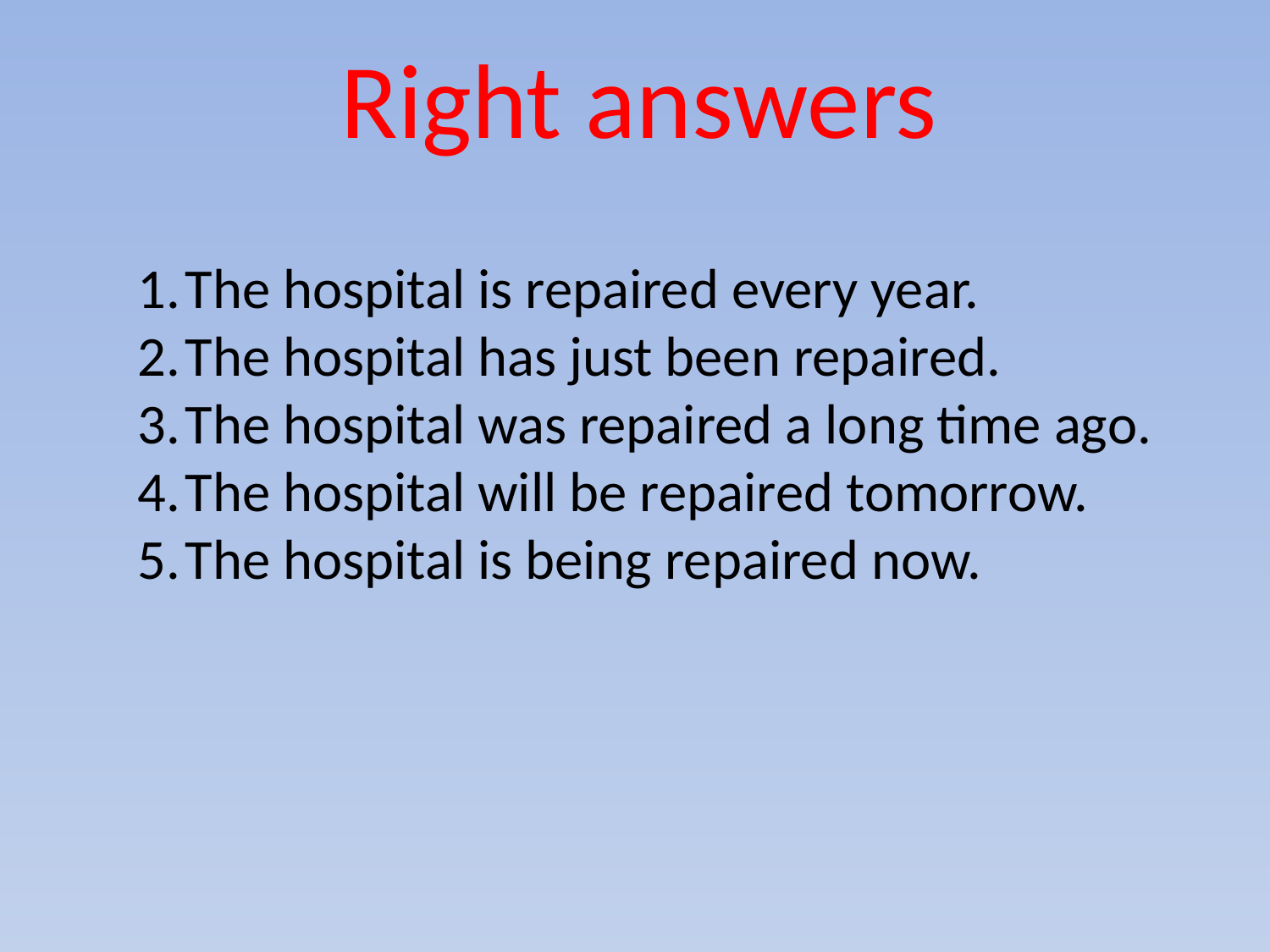

Right answers
The hospital is repaired every year.
The hospital has just been repaired.
The hospital was repaired a long time ago.
The hospital will be repaired tomorrow.
The hospital is being repaired now.